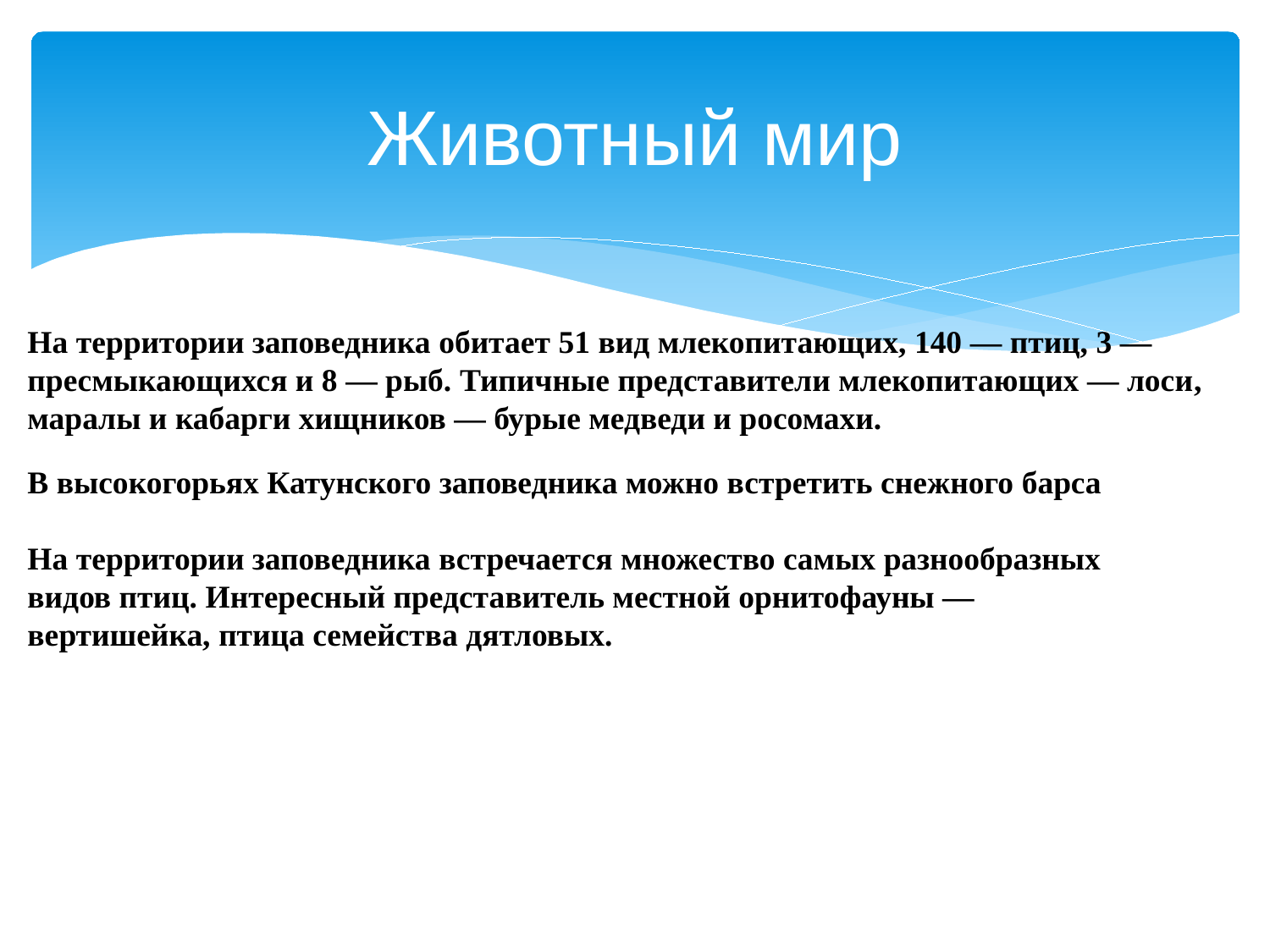

# Животный мир
На территории заповедника обитает 51 вид млекопитающих, 140 — птиц, 3 — пресмыкающихся и 8 — рыб. Типичные представители млекопитающих — лоси, маралы и кабарги хищников — бурые медведи и росомахи.
В высокогорьях Катунского заповедника можно встретить снежного барса
На территории заповедника встречается множество самых разнообразных видов птиц. Интересный представитель местной орнитофауны — вертишейка, птица семейства дятловых.